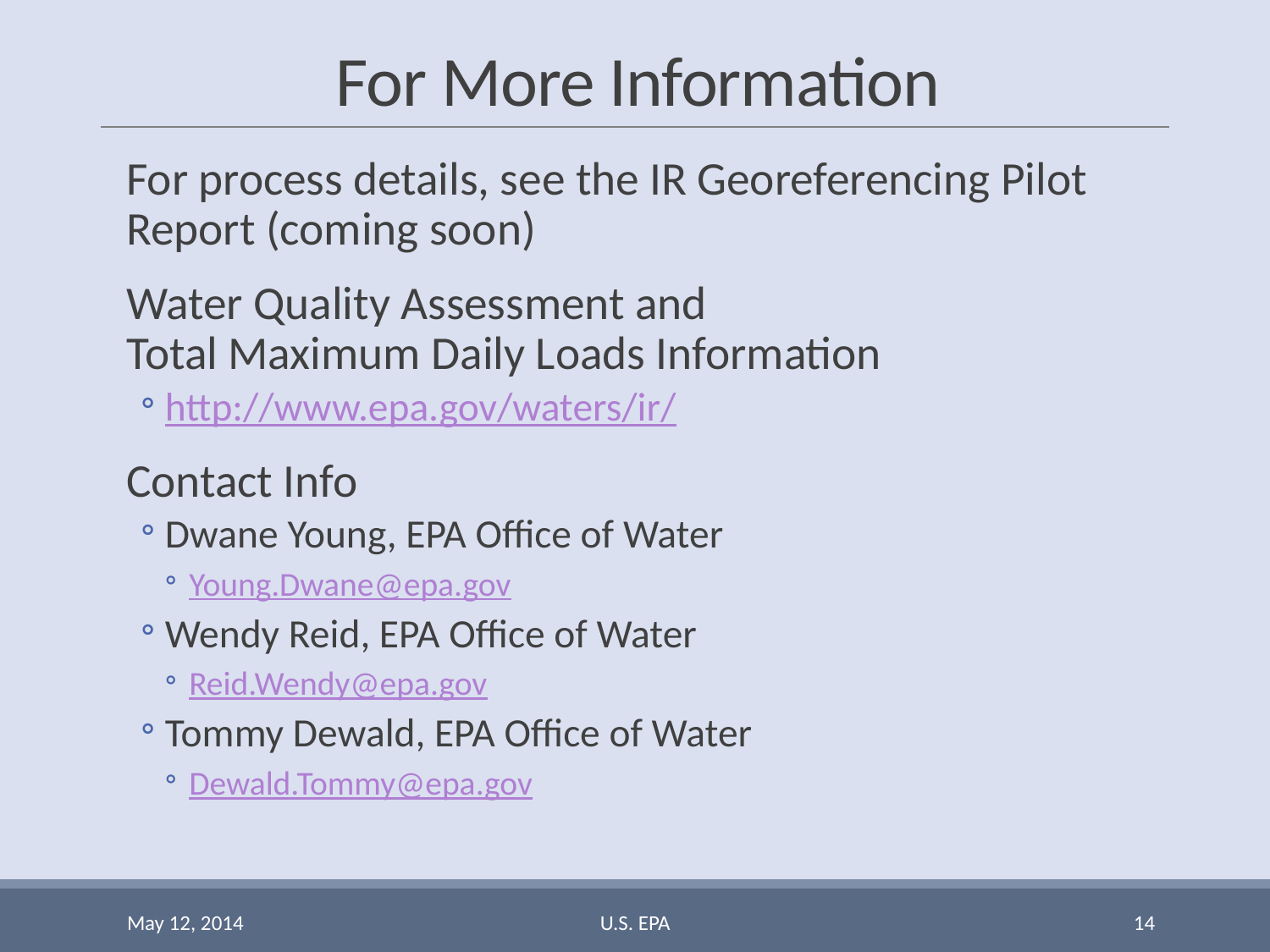

# For More Information
For process details, see the IR Georeferencing Pilot Report (coming soon)
Water Quality Assessment and
Total Maximum Daily Loads Information
http://www.epa.gov/waters/ir/
Contact Info
Dwane Young, EPA Office of Water
Young.Dwane@epa.gov
Wendy Reid, EPA Office of Water
Reid.Wendy@epa.gov
Tommy Dewald, EPA Office of Water
Dewald.Tommy@epa.gov

May 12, 2014
U.S. EPA
14